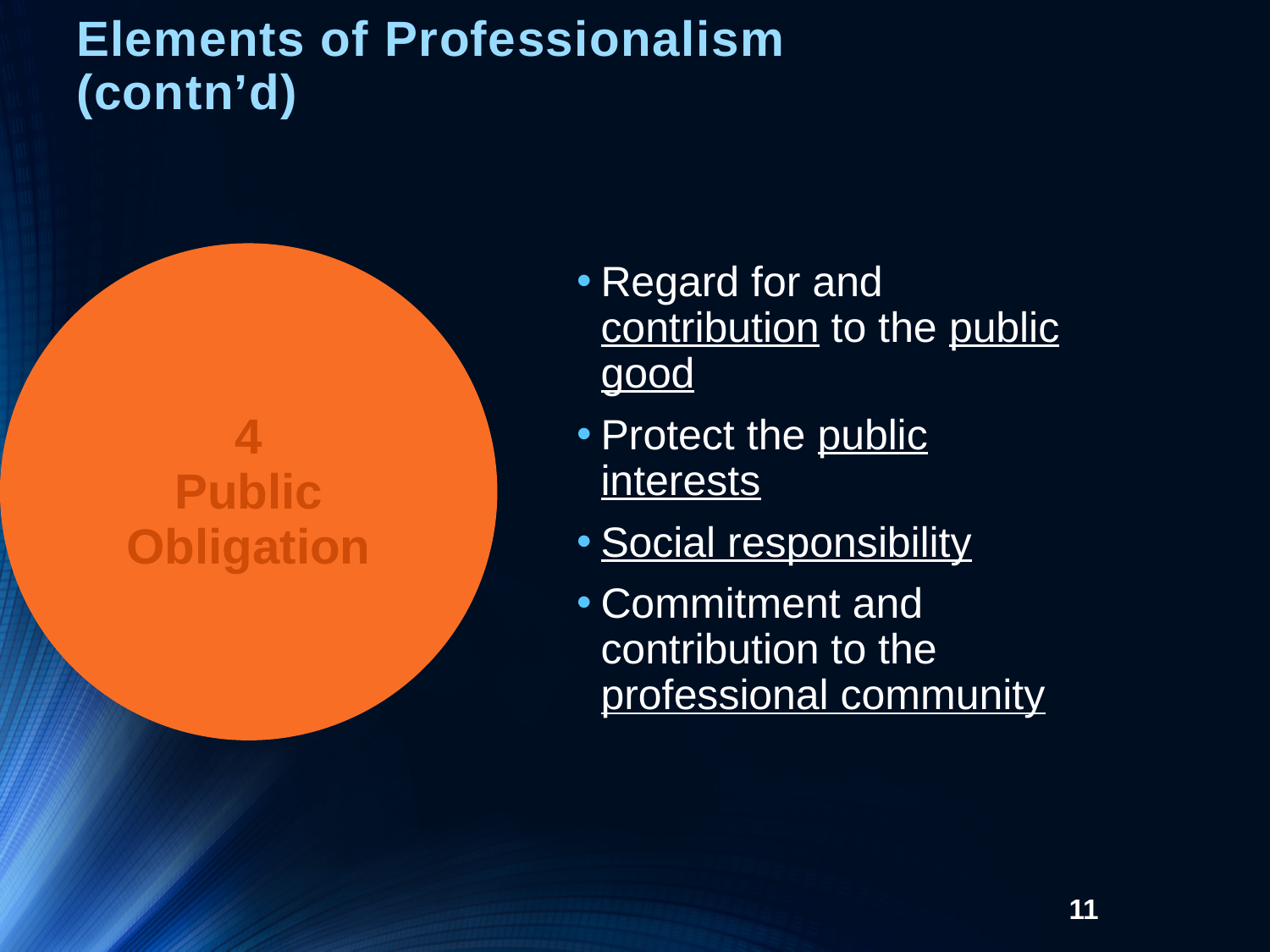

Elements of Professionalism (contn’d)
4
Public Obligation
Regard for and contribution to the public good
Protect the public interests
Social responsibility
Commitment and contribution to the professional community
11